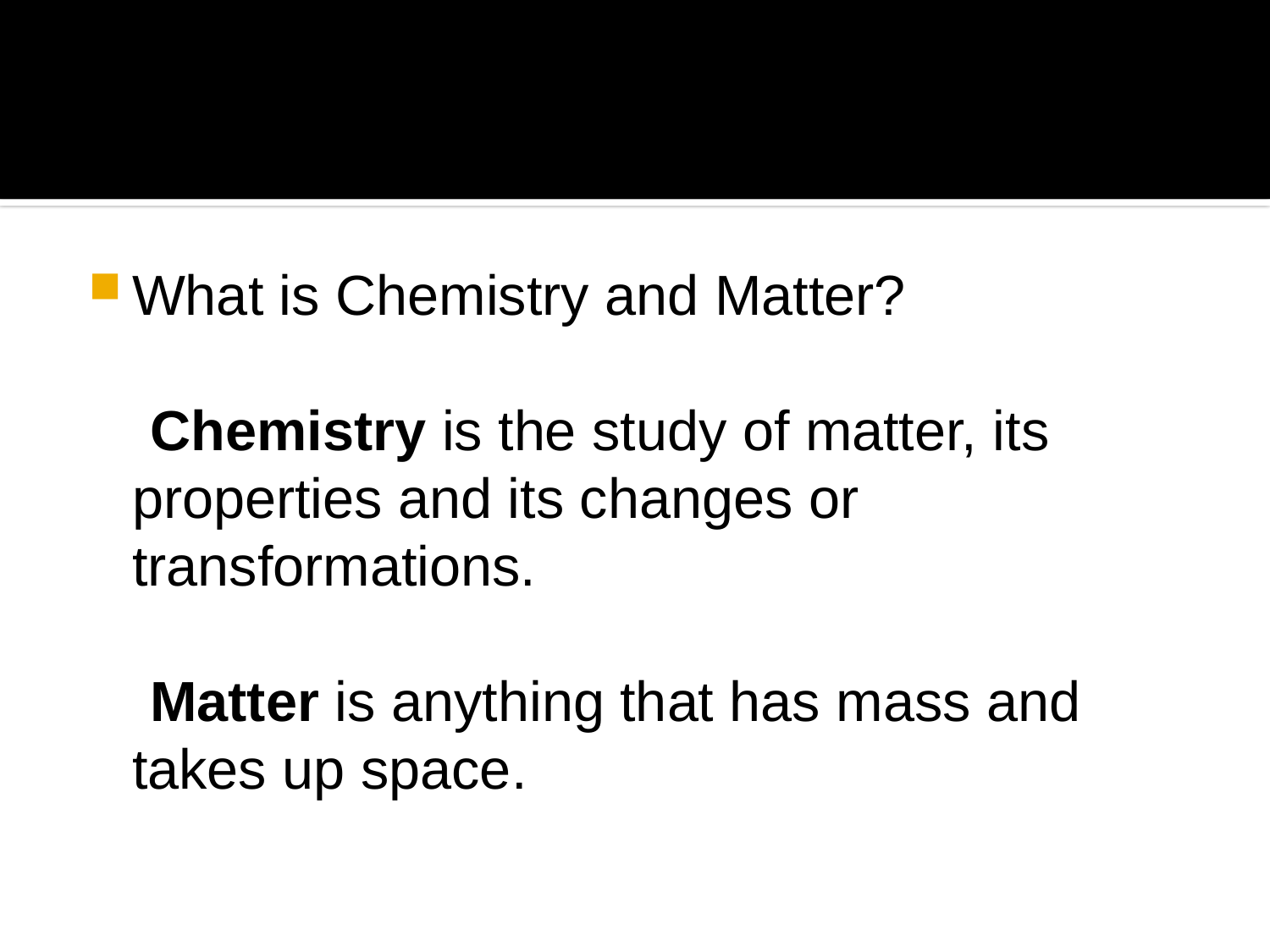

#
What is Chemistry and Matter?

    Chemistry is the study of matter, its properties and its changes or transformations.

    Matter is anything that has mass and takes up space.